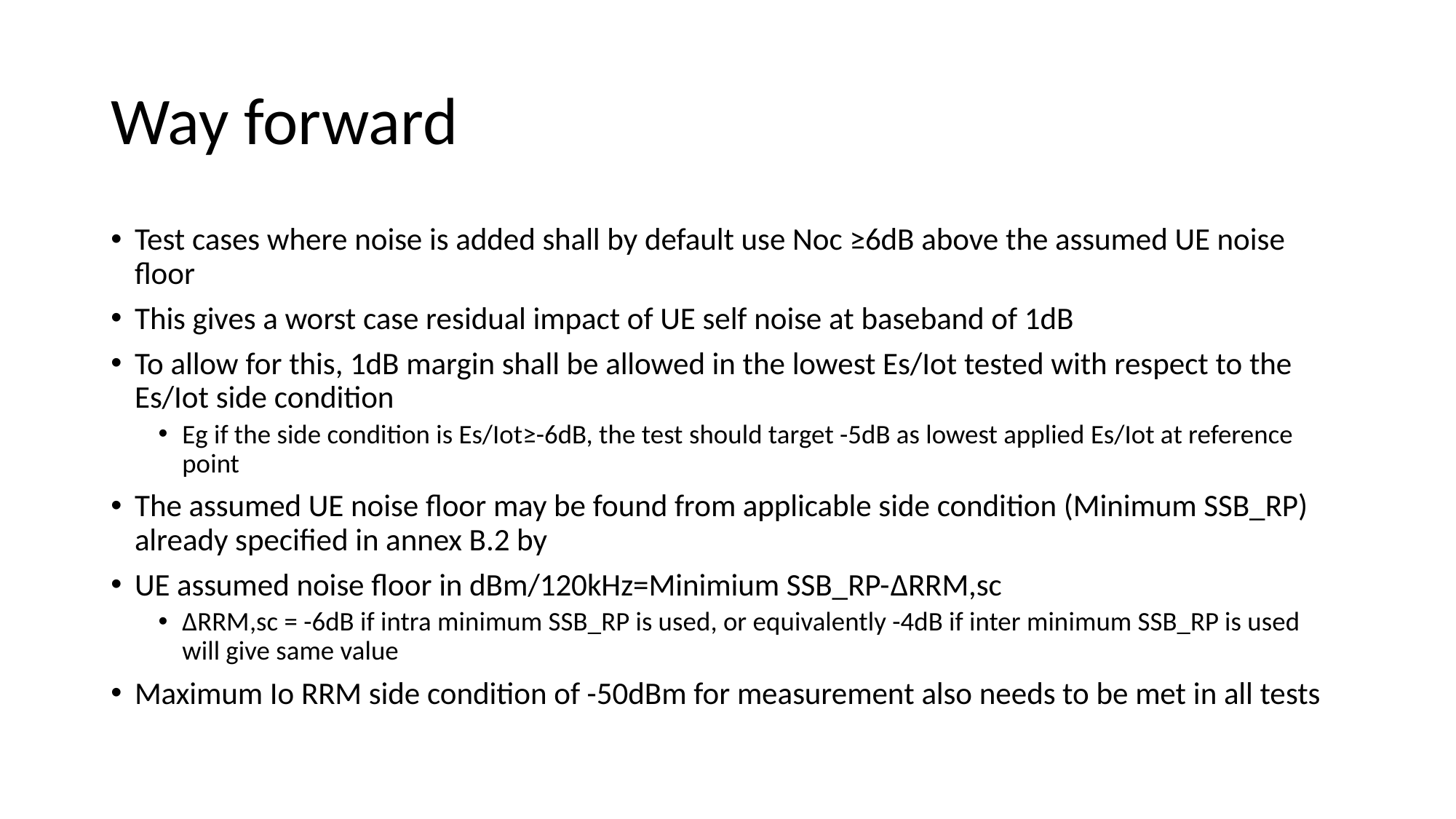

# Way forward
Test cases where noise is added shall by default use Noc ≥6dB above the assumed UE noise floor
This gives a worst case residual impact of UE self noise at baseband of 1dB
To allow for this, 1dB margin shall be allowed in the lowest Es/Iot tested with respect to the Es/Iot side condition
Eg if the side condition is Es/Iot≥-6dB, the test should target -5dB as lowest applied Es/Iot at reference point
The assumed UE noise floor may be found from applicable side condition (Minimum SSB_RP) already specified in annex B.2 by
UE assumed noise floor in dBm/120kHz=Minimium SSB_RP-ΔRRM,sc
ΔRRM,sc = -6dB if intra minimum SSB_RP is used, or equivalently -4dB if inter minimum SSB_RP is used will give same value
Maximum Io RRM side condition of -50dBm for measurement also needs to be met in all tests